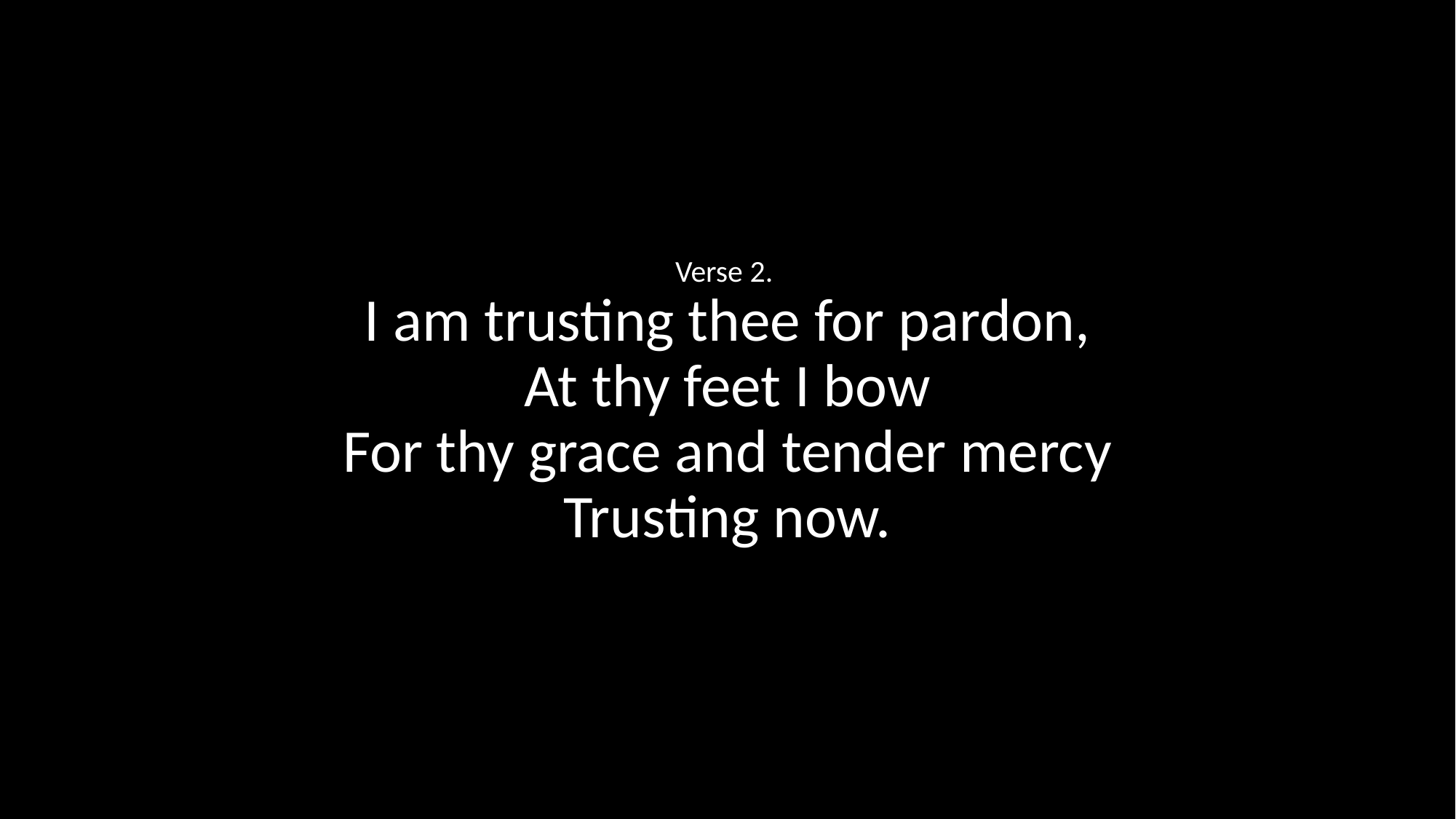

Verse 2.
I am trusting thee for pardon,
At thy feet I bow
For thy grace and tender mercy
Trusting now.